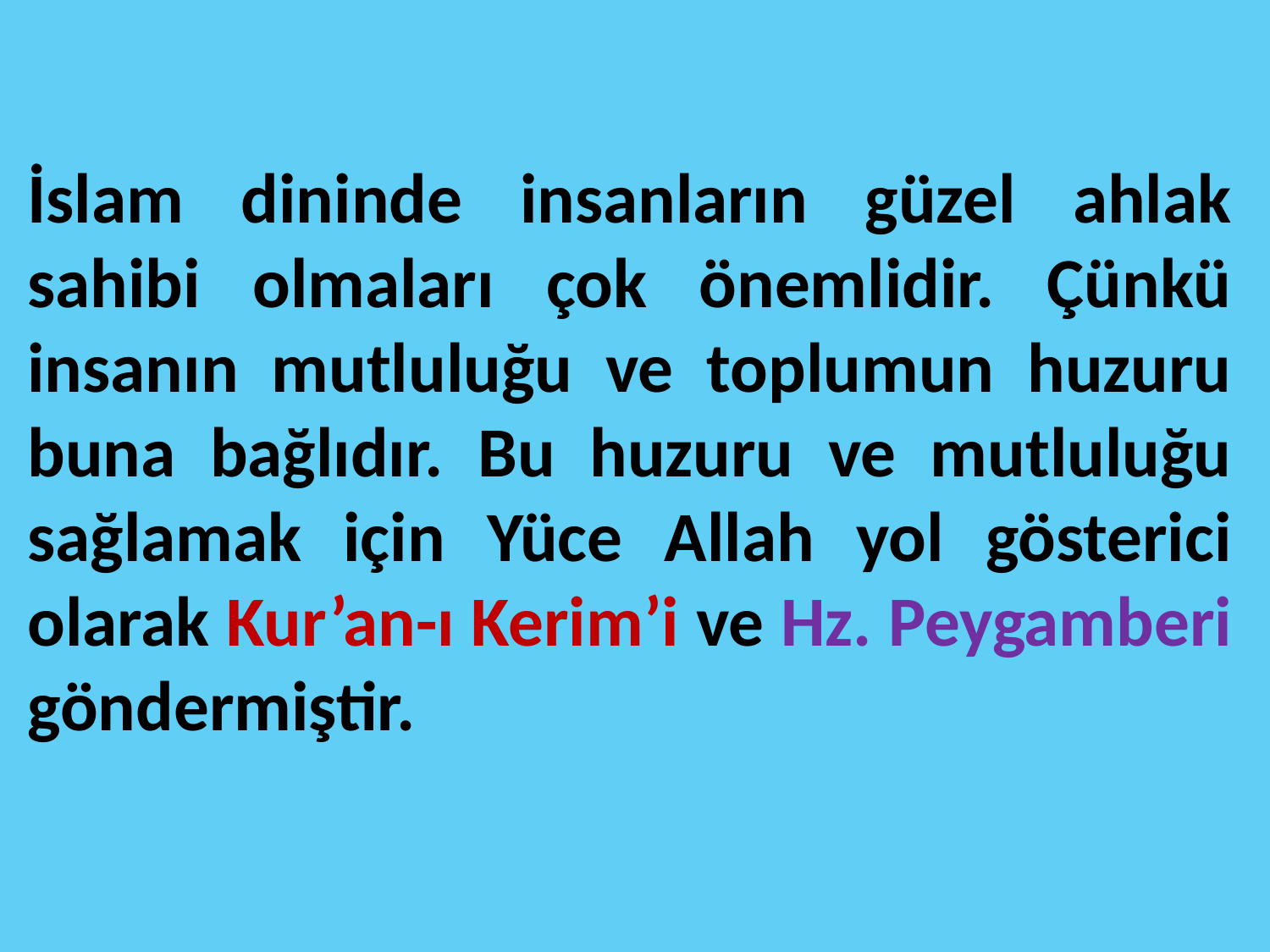

İslam dininde insanların güzel ahlak sahibi olmaları çok önemlidir. Çünkü insanın mutluluğu ve toplumun huzuru buna bağlıdır. Bu huzuru ve mutluluğu sağlamak için Yüce Allah yol gösterici olarak Kur’an-ı Kerim’i ve Hz. Peygamberi göndermiştir.